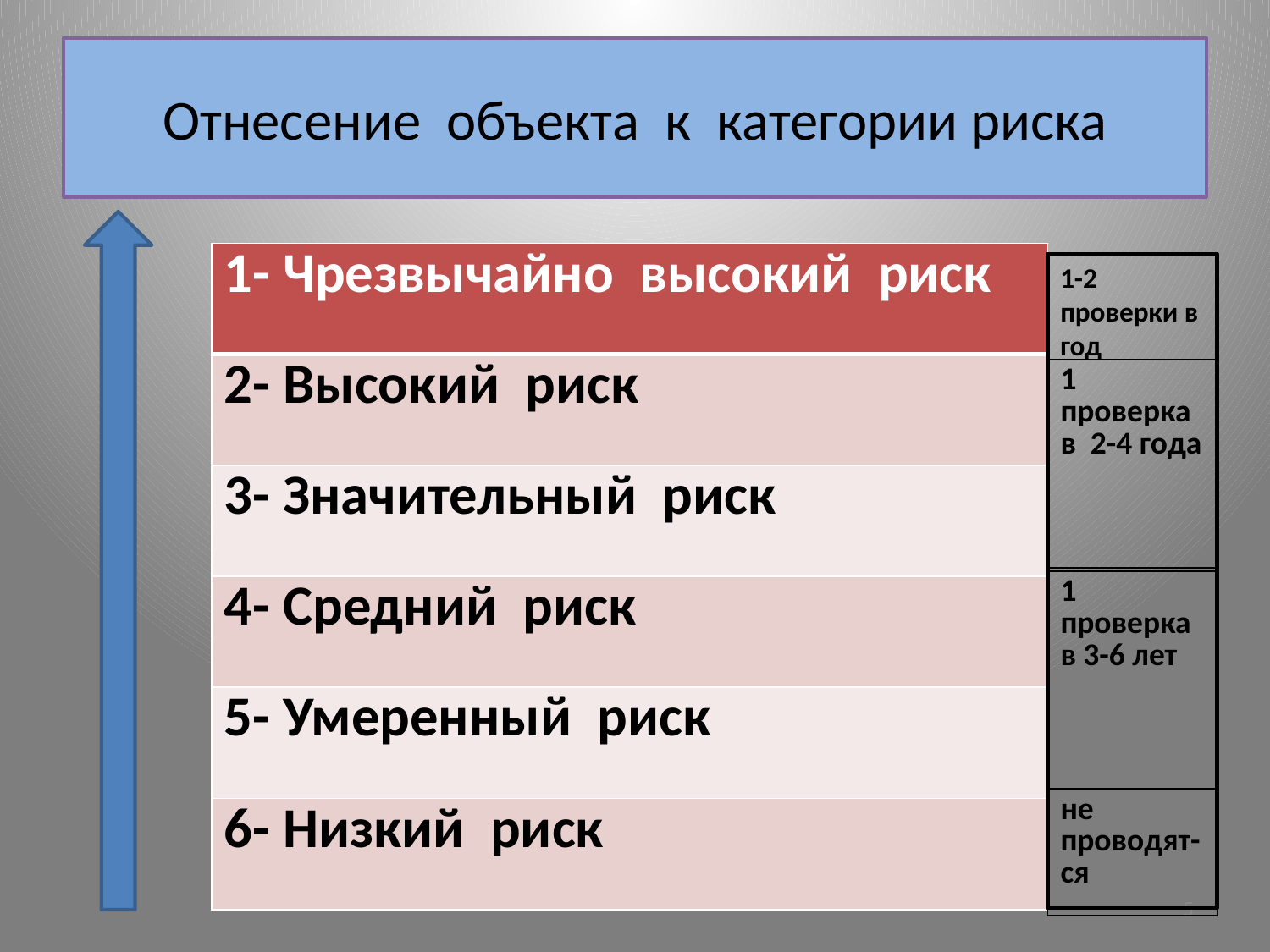

# Отнесение  объекта  к  категории риска

| 1- Чрезвычайно высокий риск |
| --- |
| 2- Высокий риск |
| 3- Значительный риск |
| 4- Средний риск |
| 5- Умеренный риск |
| 6- Низкий риск |
1-2 проверки в год

| 1 проверка в 2-4 года |
| --- |
| 1 проверка в 3-6 лет |
| --- |
| не проводят-ся |
| --- |
5